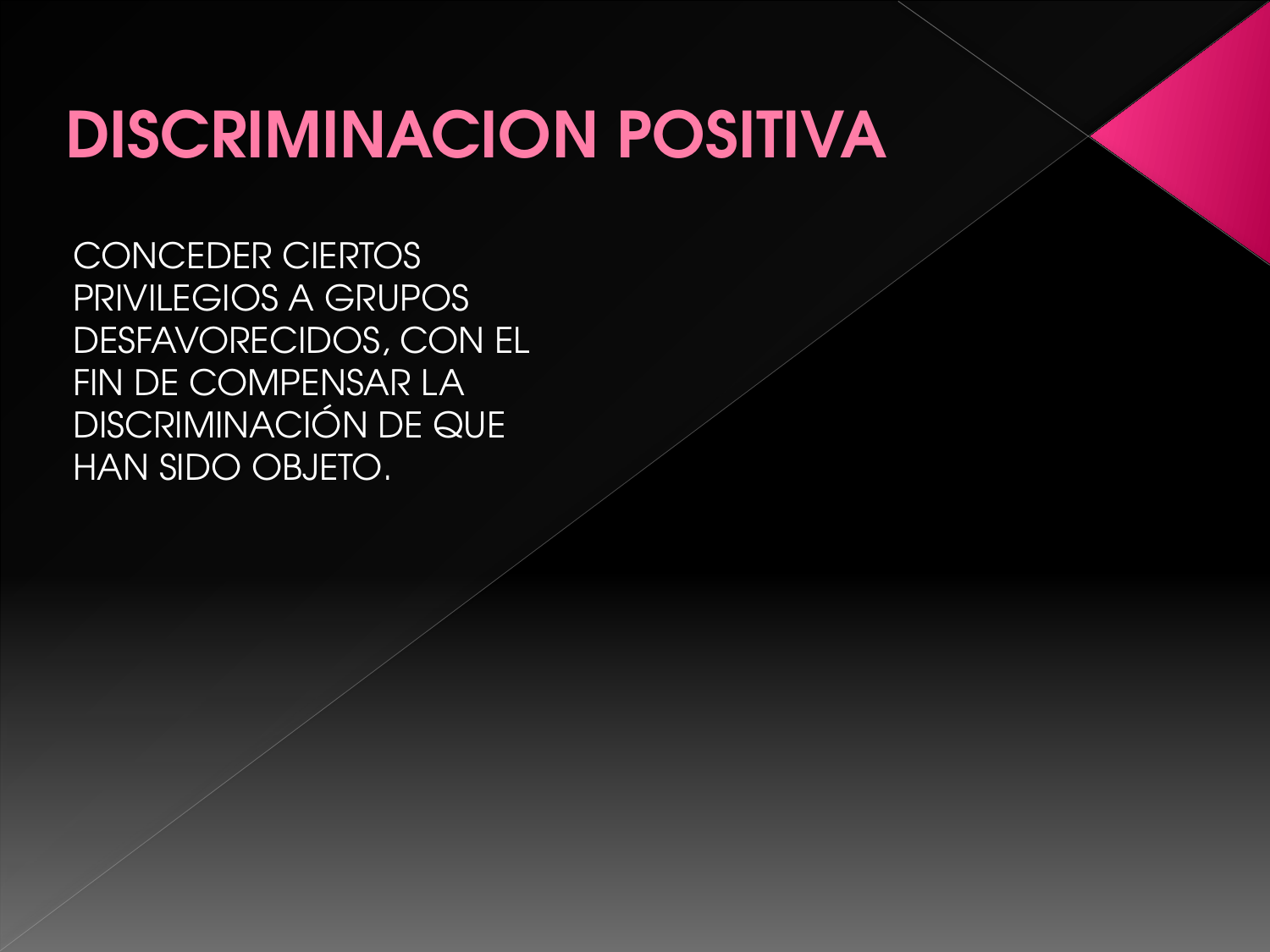

# DISCRIMINACION POSITIVA
CONCEDER CIERTOS PRIVILEGIOS A GRUPOS DESFAVORECIDOS, CON EL FIN DE COMPENSAR LA DISCRIMINACIÓN DE QUE HAN SIDO OBJETO.